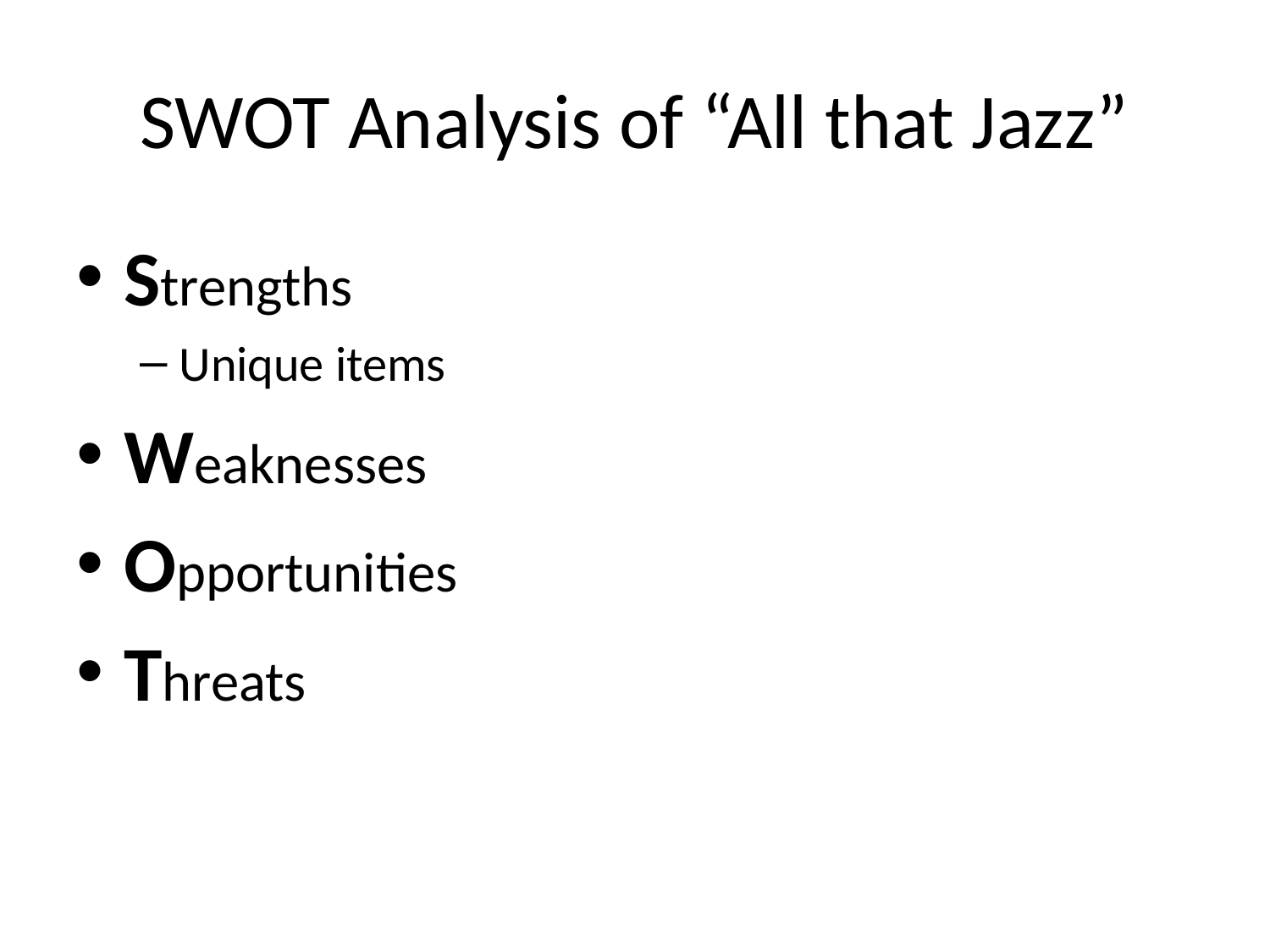

# SWOT Analysis of “All that Jazz”
Strengths
Unique items
Weaknesses
Opportunities
Threats